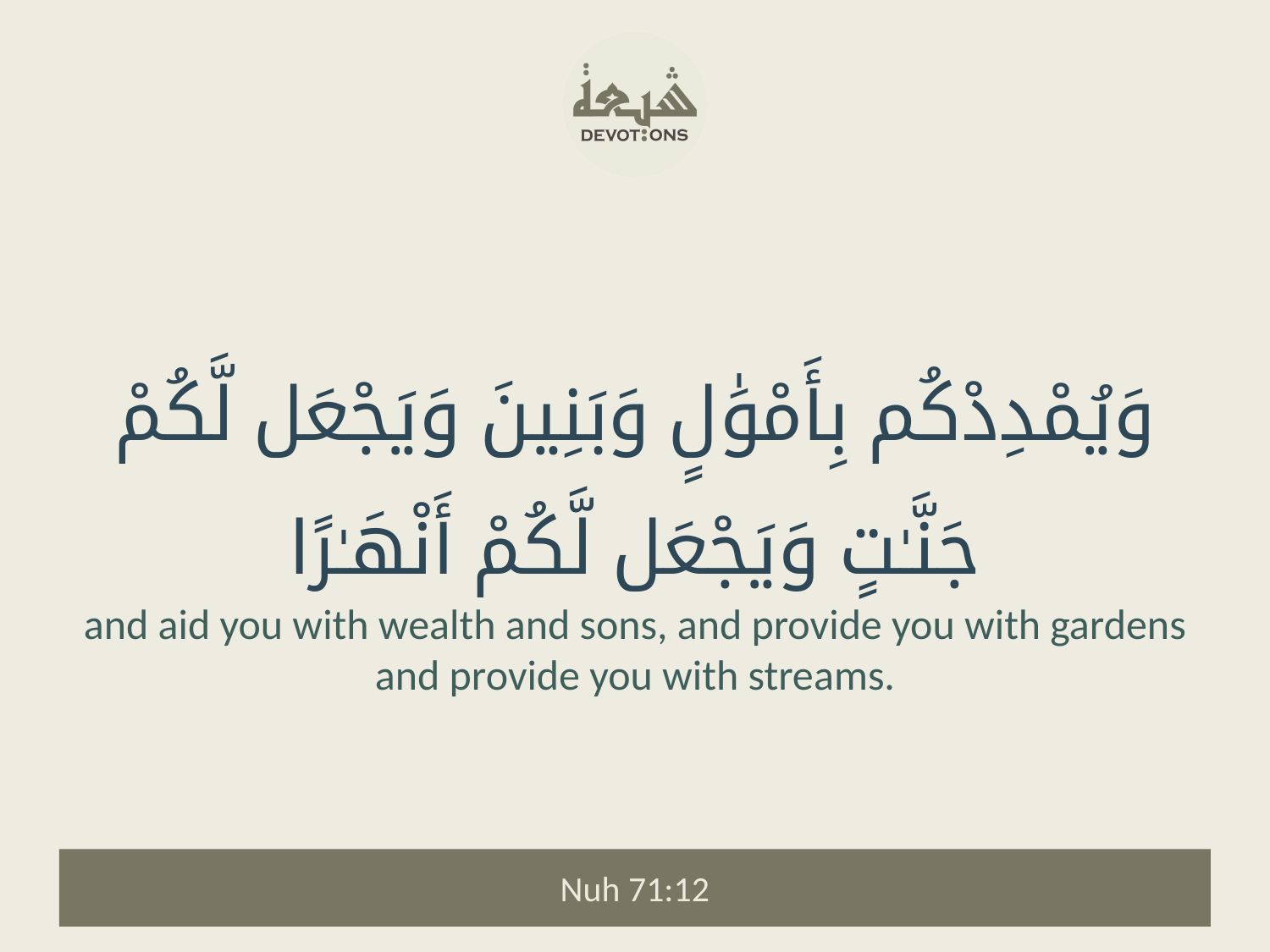

وَيُمْدِدْكُم بِأَمْوَٰلٍ وَبَنِينَ وَيَجْعَل لَّكُمْ جَنَّـٰتٍ وَيَجْعَل لَّكُمْ أَنْهَـٰرًا
and aid you with wealth and sons, and provide you with gardens and provide you with streams.
Nuh 71:12